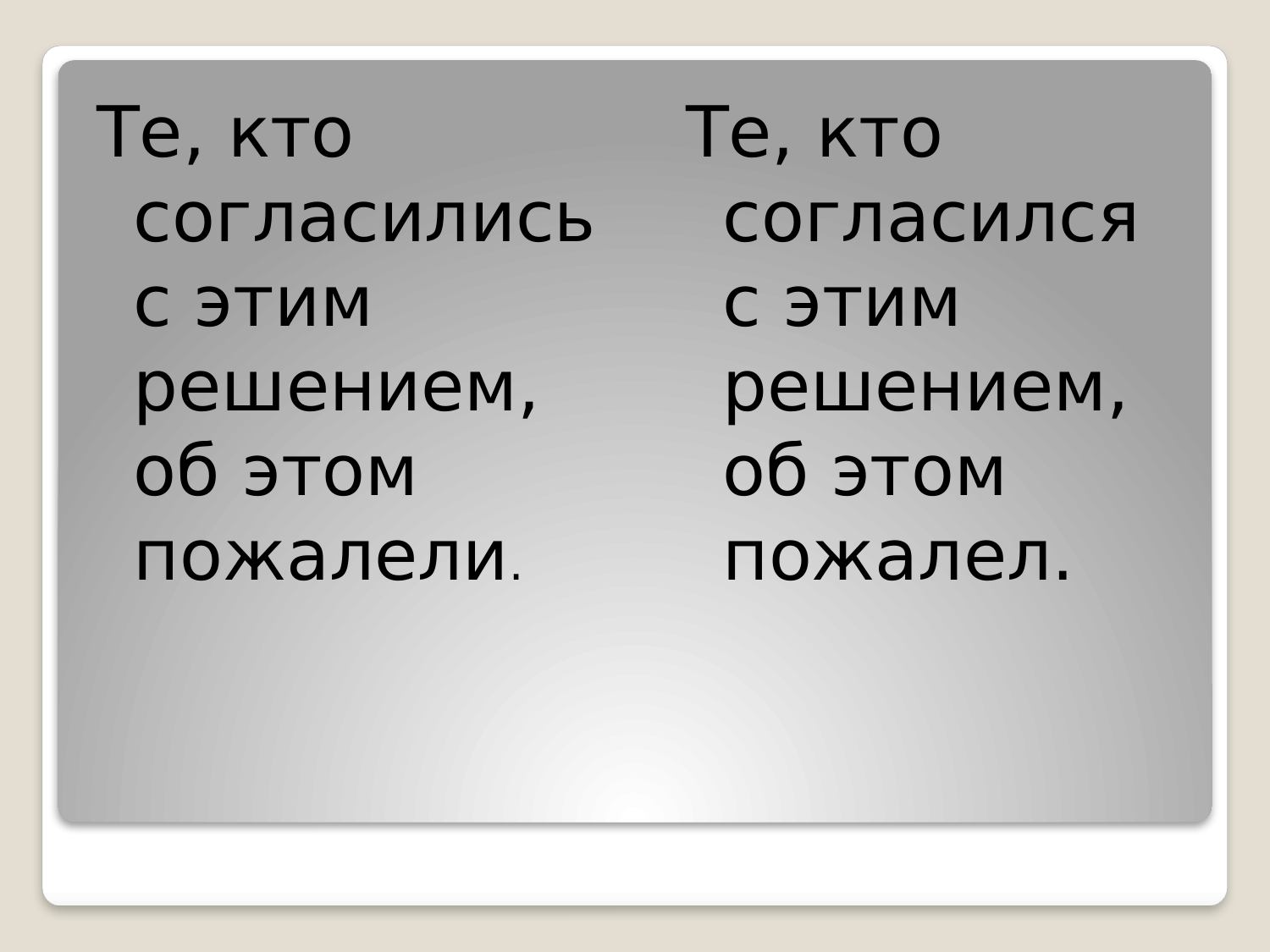

Те, кто согласились с этим решением, об этом пожалели.

Те, кто согласился с этим решением, об этом пожалел.

#